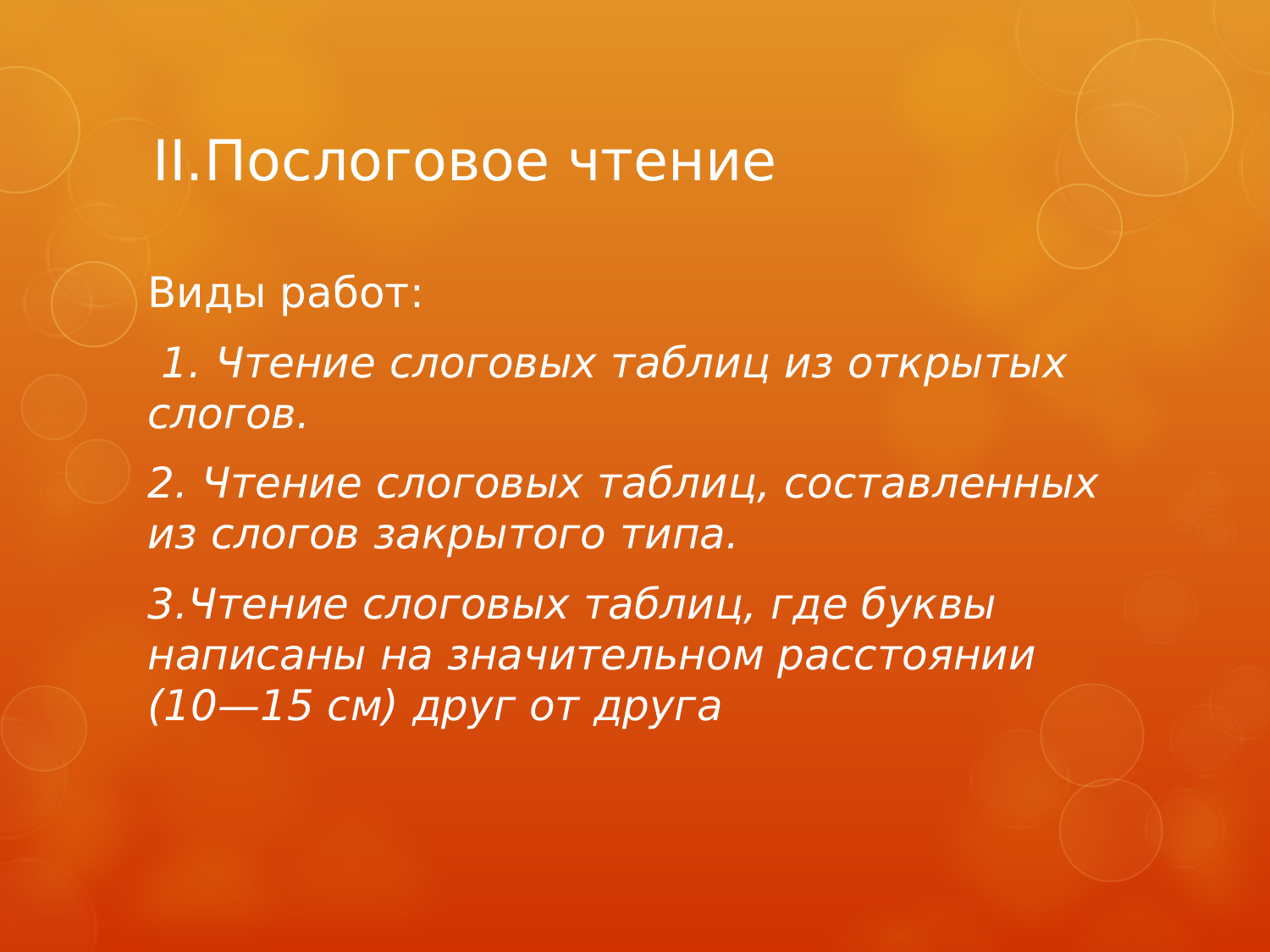

# II.Послоговое чтение
Виды работ:
 1. Чтение слоговых таблиц из открытых слогов.
2. Чтение слоговых таблиц, составленных из слогов закрытого типа.
3.Чтение слоговых таблиц, где буквы написаны на значительном расстоянии (10—15 см) друг от друга